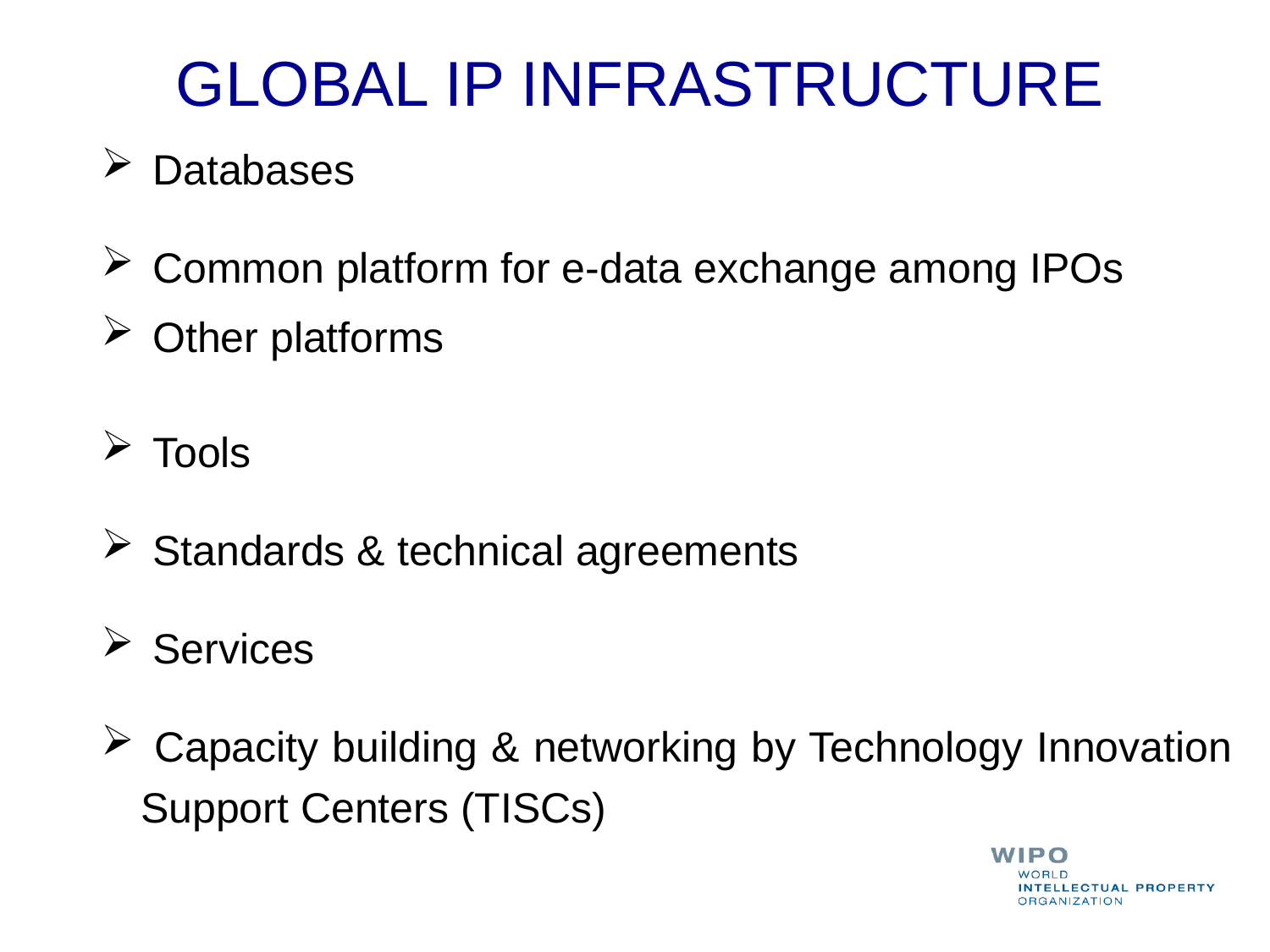

# GLOBAL IP INFRASTRUCTURE
 Databases

 Common platform for e-data exchange among IPOs
 Other platforms

 Tools

 Standards & technical agreements

 Services

 Capacity building & networking by Technology Innovation Support Centers (TISCs)